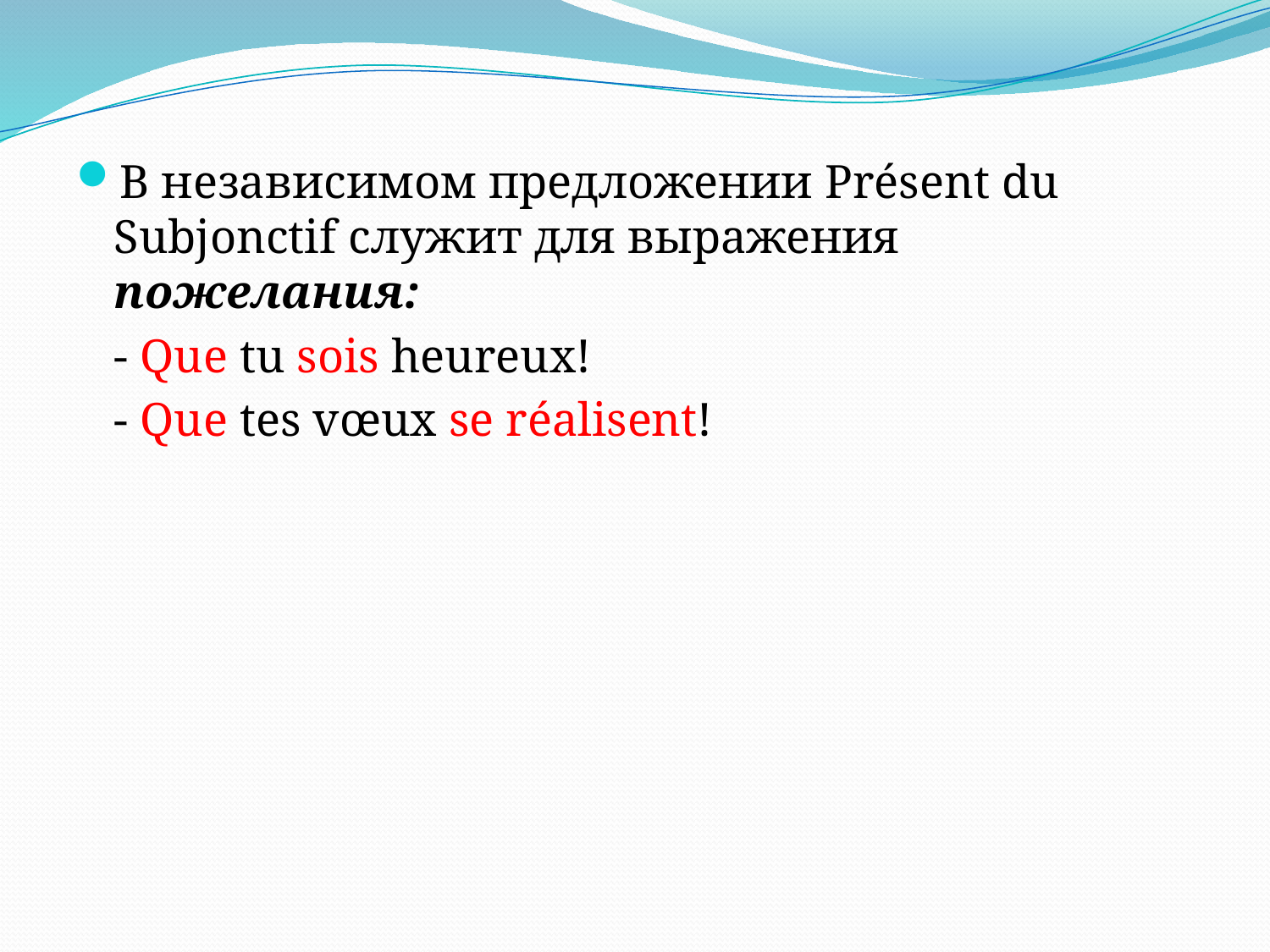

В независимом предложении Présent du Subjonctif служит для выражения пожелания:
	- Que tu sois heureux!
	- Que tes vœux se réalisent!